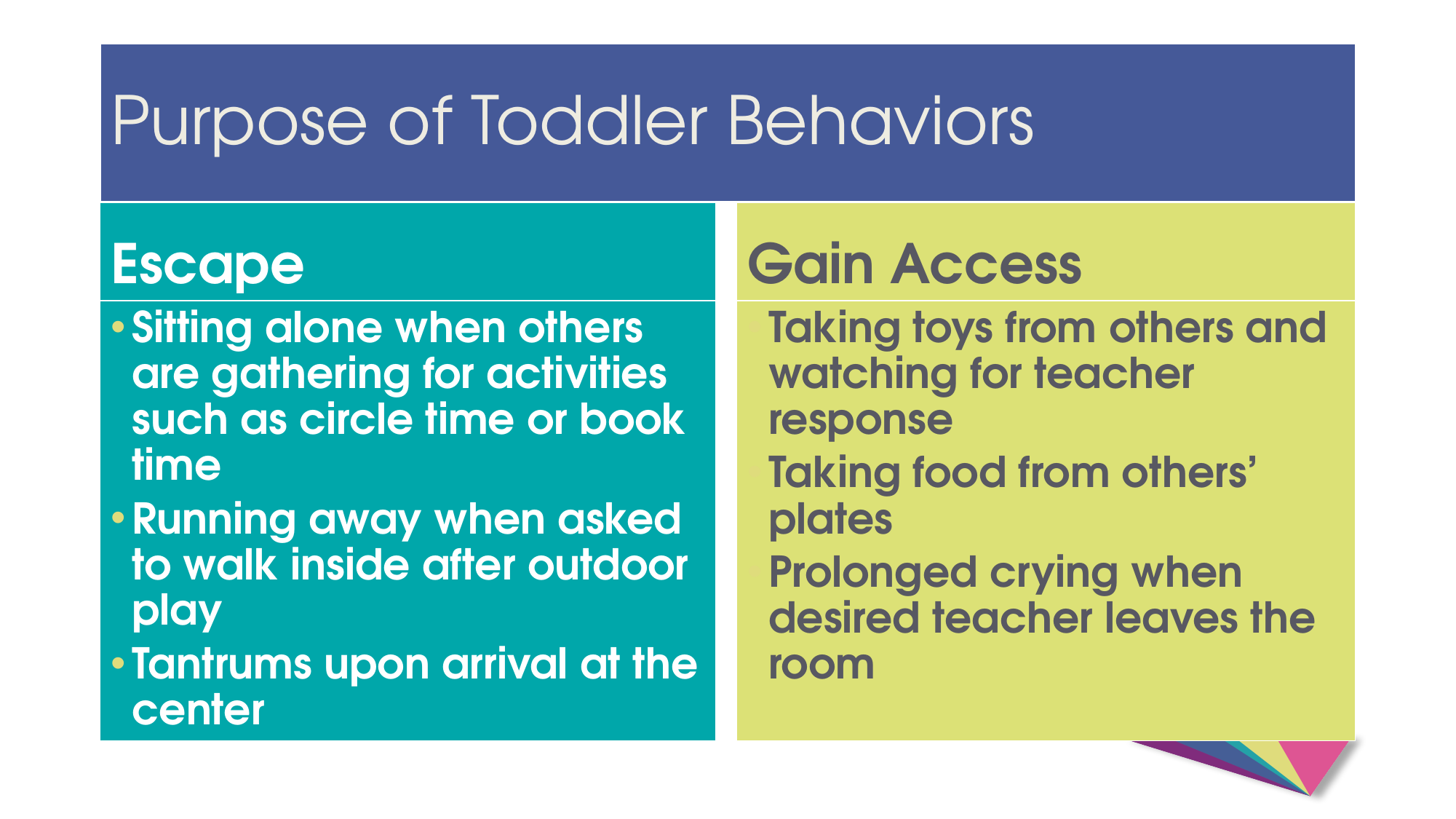

# Purpose of Toddler Behaviors
Escape
Gain Access
Sitting alone when others are gathering for activities such as circle time or book time
Running away when asked to walk inside after outdoor play
Tantrums upon arrival at the center
Taking toys from others and watching for teacher response
Taking food from others’ plates
Prolonged crying when desired teacher leaves the room